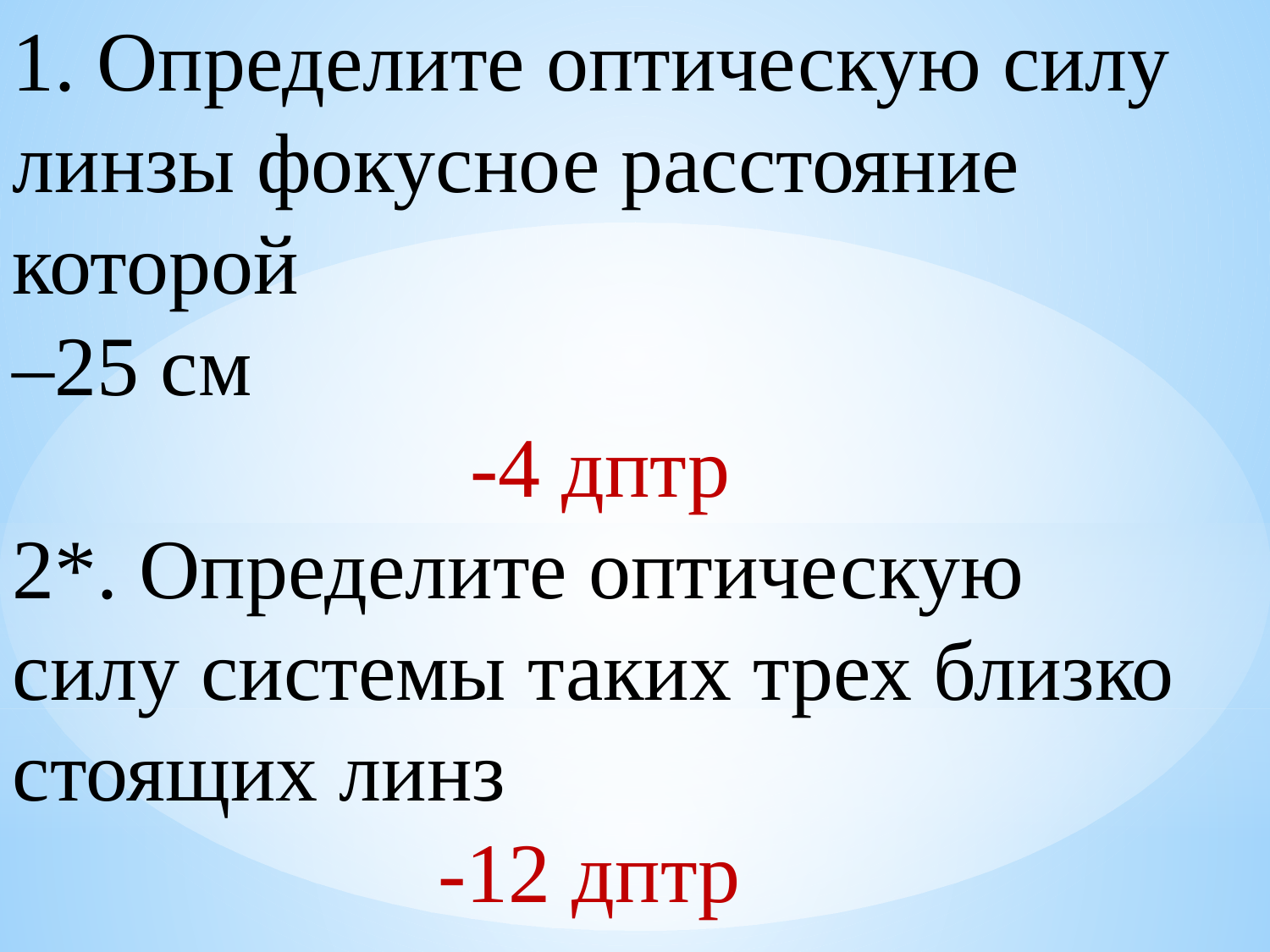

1. Определите оптическую силу линзы фокусное расстояние которой
–25 см
-4 дптр
2*. Определите оптическую силу системы таких трех близко стоящих линз
-12 дптр